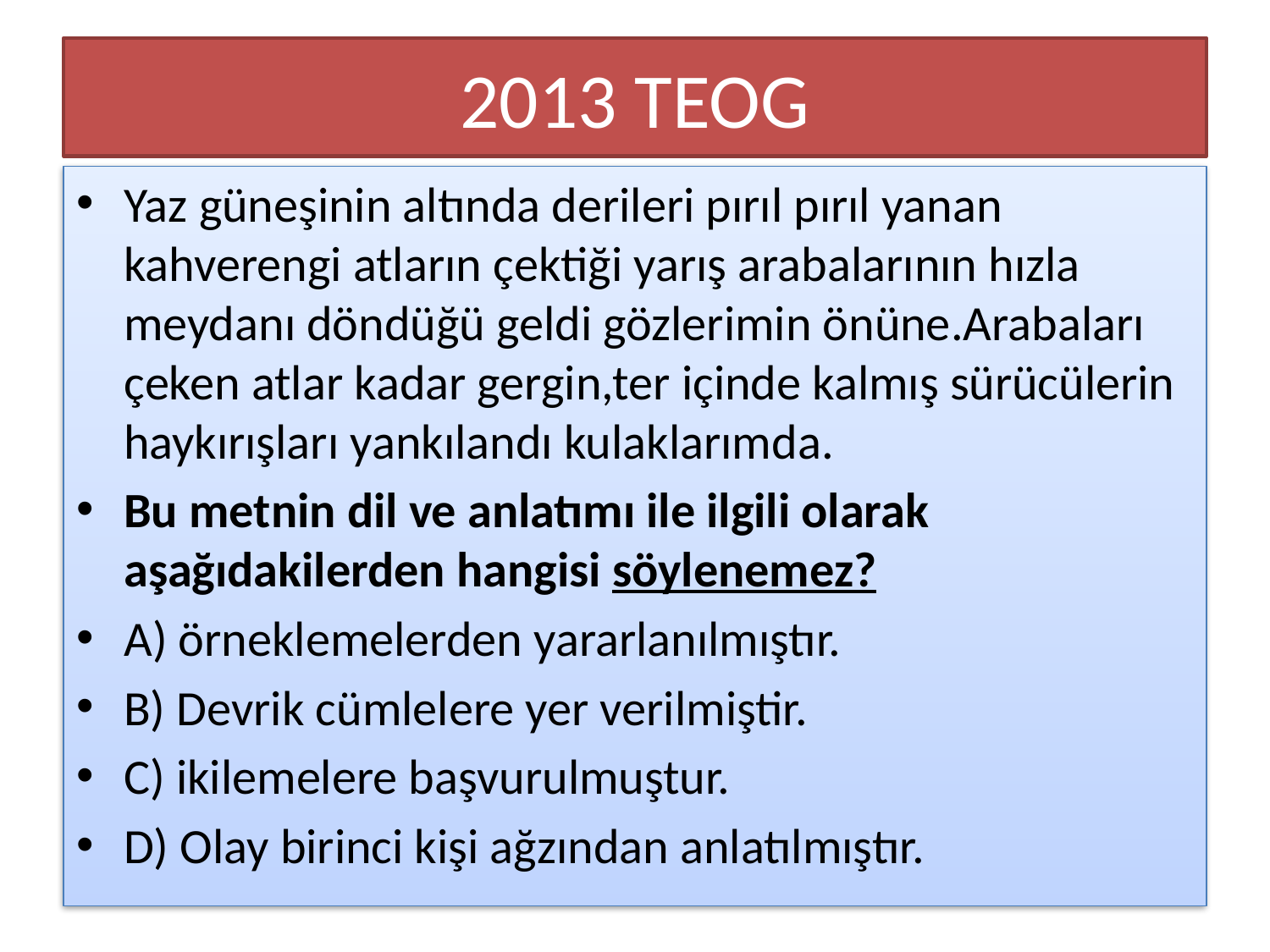

# 2013 TEOG
Yaz güneşinin altında derileri pırıl pırıl yanan kahverengi atların çektiği yarış arabalarının hızla meydanı döndüğü geldi gözlerimin önüne.Arabaları çeken atlar kadar gergin,ter içinde kalmış sürücülerin haykırışları yankılandı kulaklarımda.
Bu metnin dil ve anlatımı ile ilgili olarak aşağıdakilerden hangisi söylenemez?
A) örneklemelerden yararlanılmıştır.
B) Devrik cümlelere yer verilmiştir.
C) ikilemelere başvurulmuştur.
D) Olay birinci kişi ağzından anlatılmıştır.